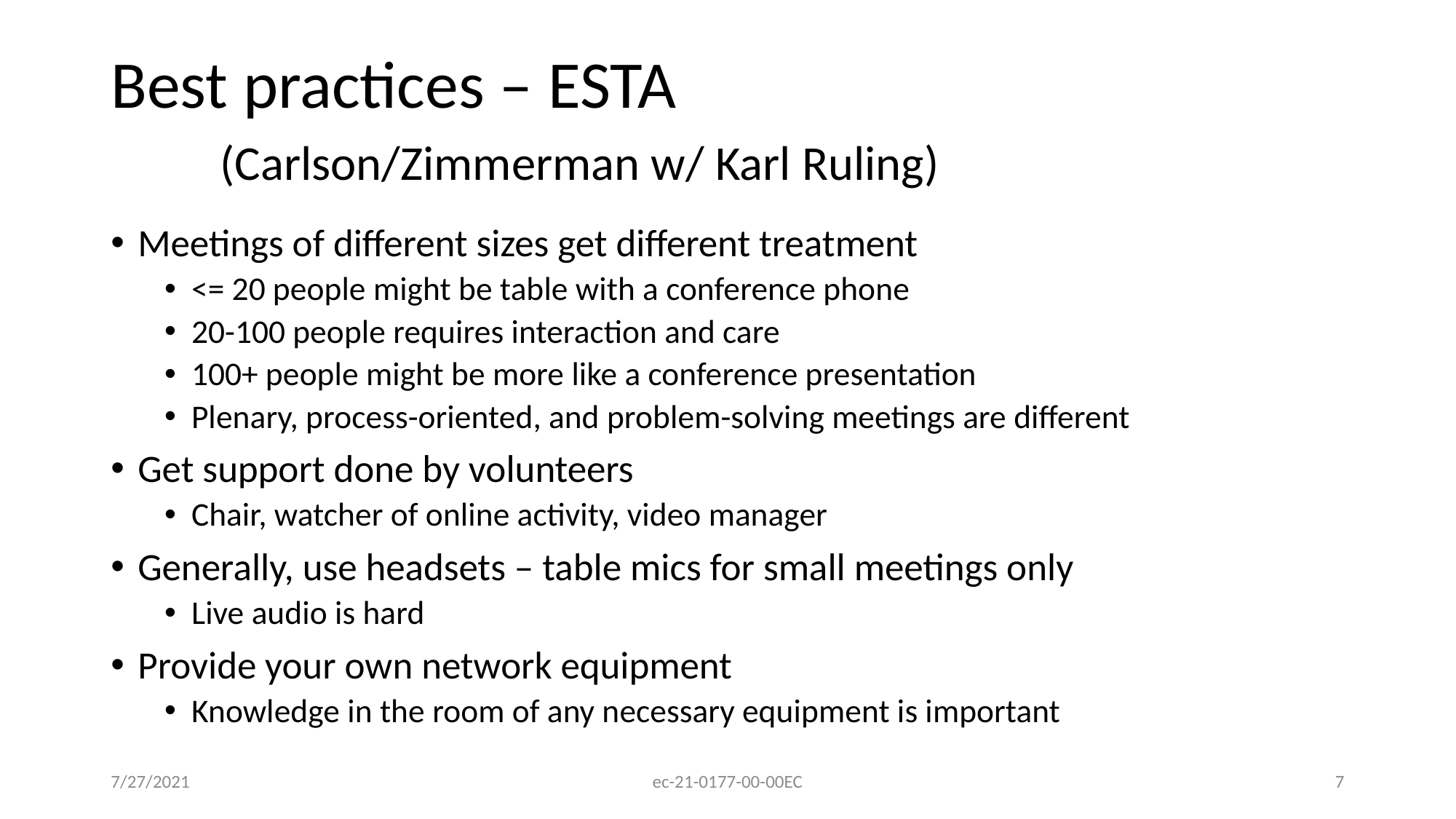

# Best practices – ESTA (Carlson/Zimmerman w/ Karl Ruling)
Meetings of different sizes get different treatment
<= 20 people might be table with a conference phone
20-100 people requires interaction and care
100+ people might be more like a conference presentation
Plenary, process-oriented, and problem-solving meetings are different
Get support done by volunteers
Chair, watcher of online activity, video manager
Generally, use headsets – table mics for small meetings only
Live audio is hard
Provide your own network equipment
Knowledge in the room of any necessary equipment is important
7/27/2021
ec-21-0177-00-00EC
7